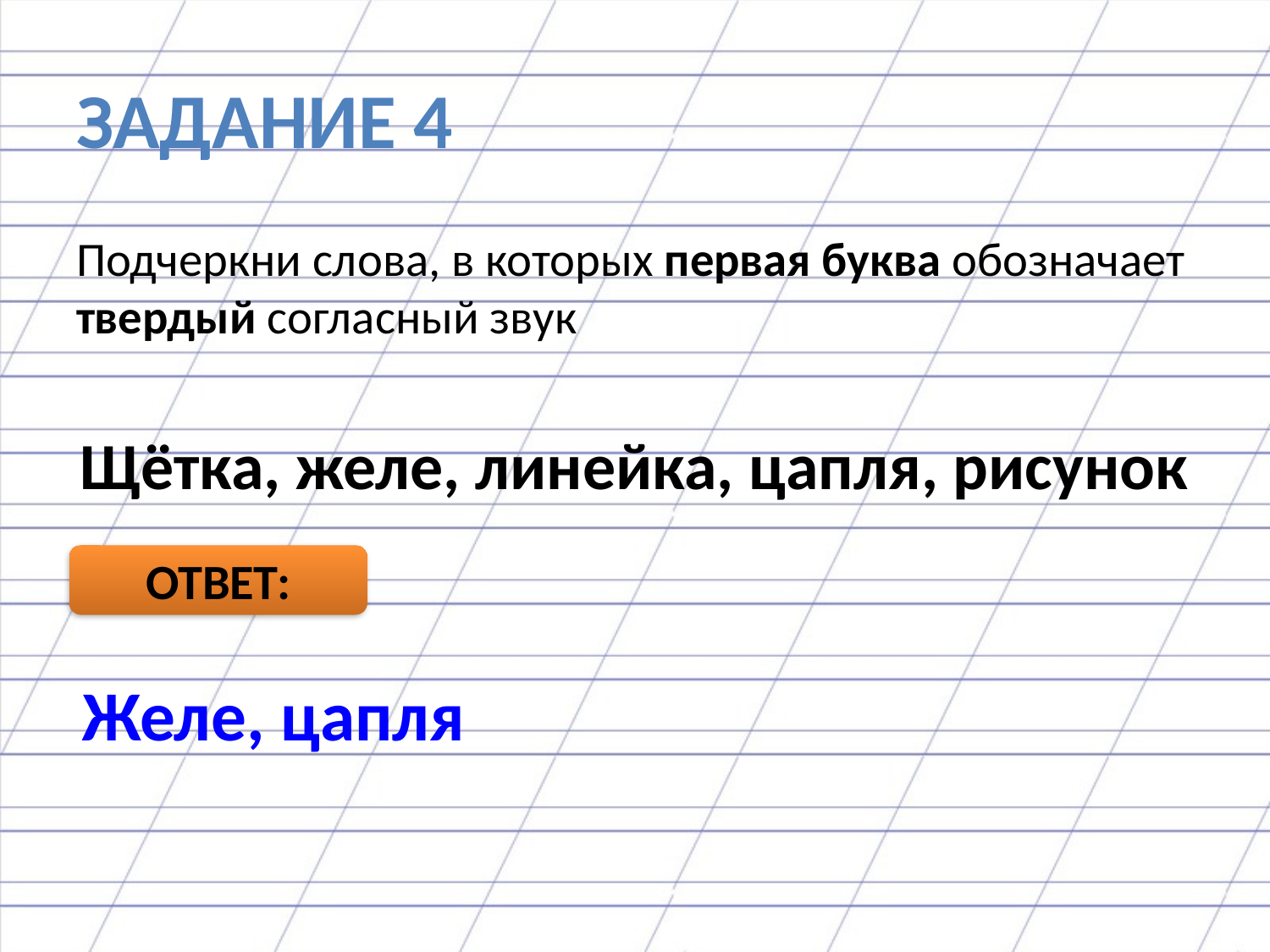

# ЗАДАНИЕ 4
Подчеркни слова, в которых первая буква обозначает твердый согласный звук

Щётка, желе, линейка, цапля, рисунок
ОТВЕТ:
Желе, цапля